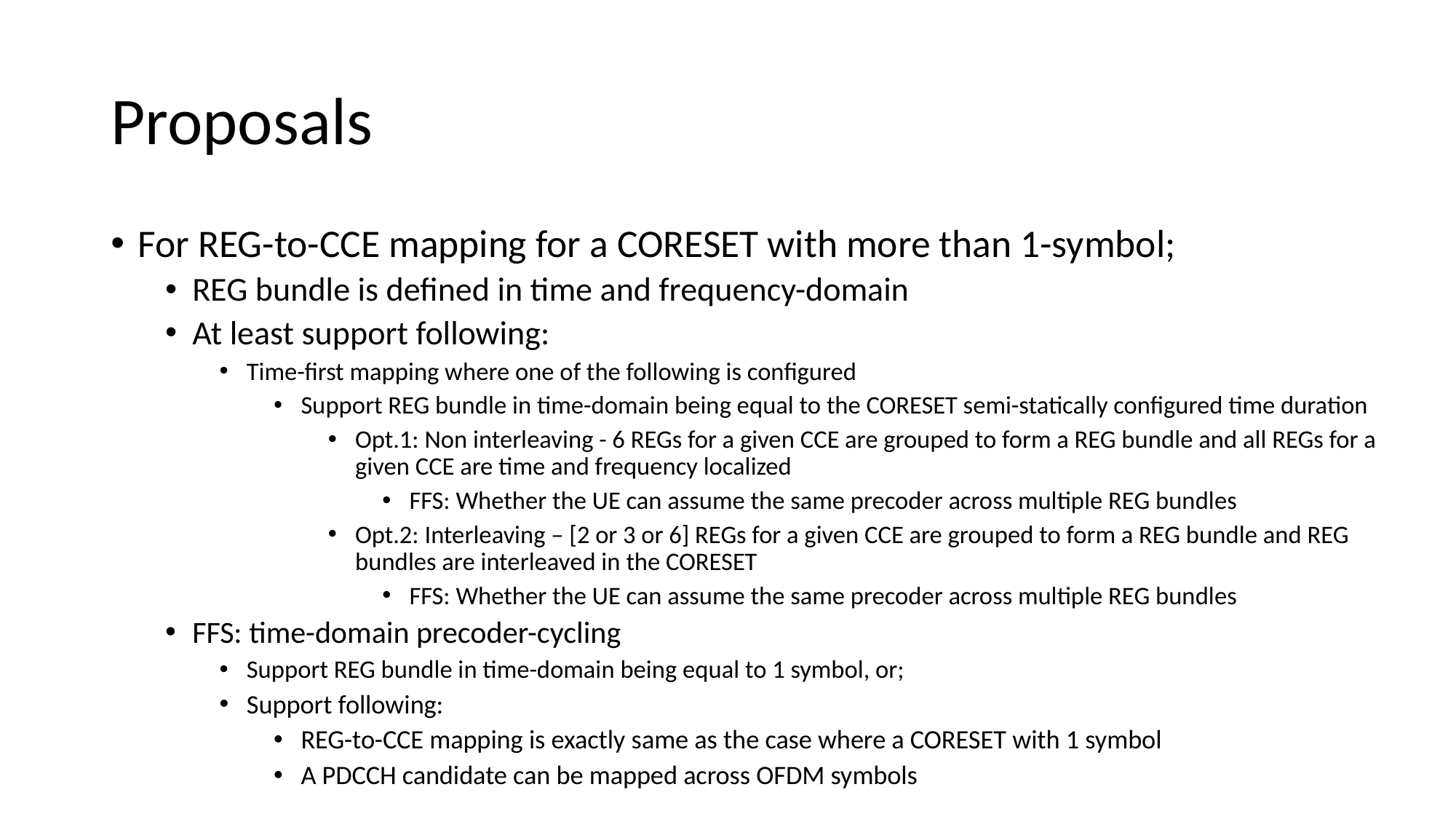

# Proposals
For REG-to-CCE mapping for a CORESET with more than 1-symbol;
REG bundle is defined in time and frequency-domain
At least support following:
Time-first mapping where one of the following is configured
Support REG bundle in time-domain being equal to the CORESET semi-statically configured time duration
Opt.1: Non interleaving - 6 REGs for a given CCE are grouped to form a REG bundle and all REGs for a given CCE are time and frequency localized
FFS: Whether the UE can assume the same precoder across multiple REG bundles
Opt.2: Interleaving – [2 or 3 or 6] REGs for a given CCE are grouped to form a REG bundle and REG bundles are interleaved in the CORESET
FFS: Whether the UE can assume the same precoder across multiple REG bundles
FFS: time-domain precoder-cycling
Support REG bundle in time-domain being equal to 1 symbol, or;
Support following:
REG-to-CCE mapping is exactly same as the case where a CORESET with 1 symbol
A PDCCH candidate can be mapped across OFDM symbols